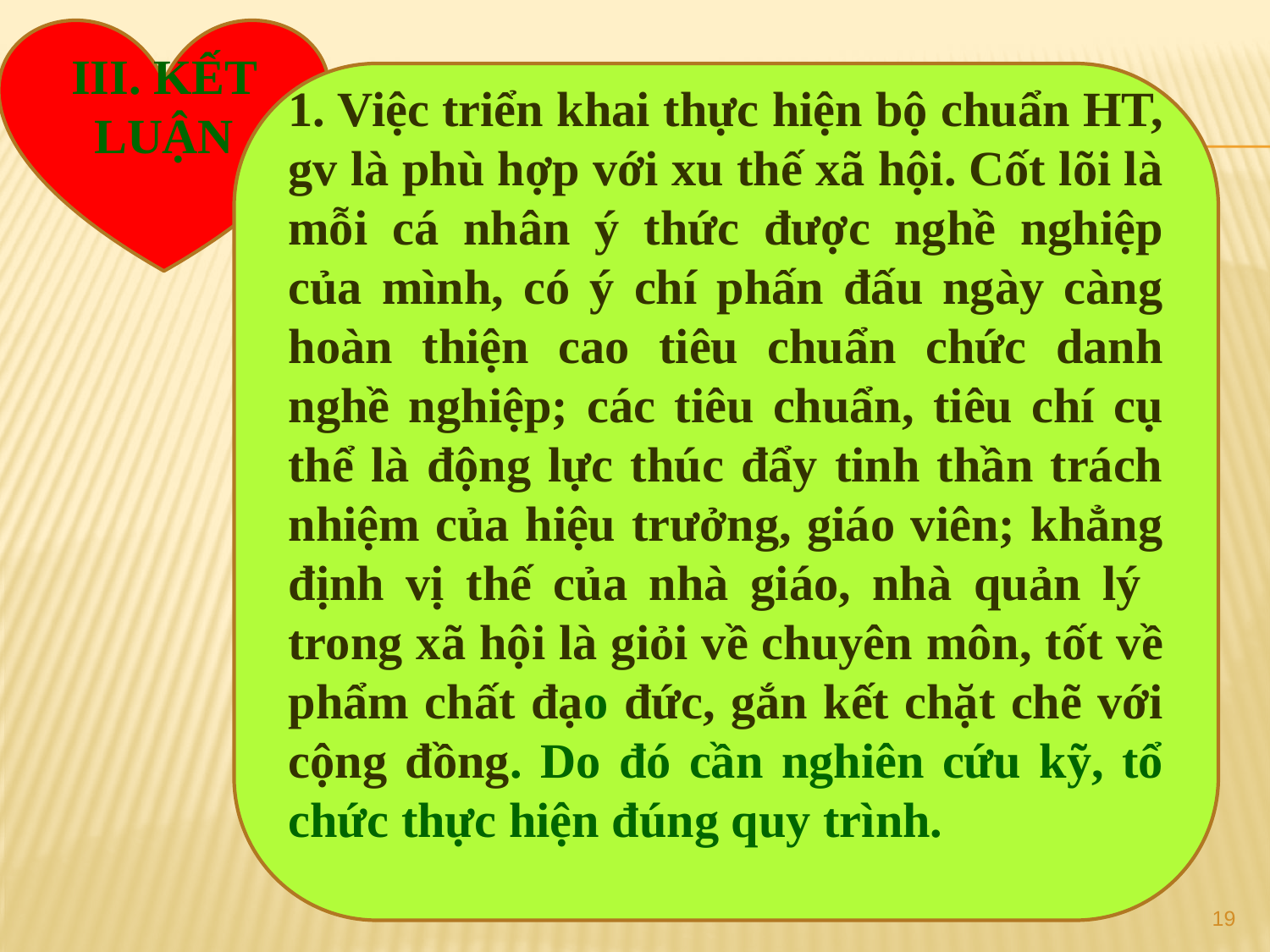

III. KẾT LUẬN

1. Việc triển khai thực hiện bộ chuẩn HT, gv là phù hợp với xu thế xã hội. Cốt lõi là mỗi cá nhân ý thức được nghề nghiệp của mình, có ý chí phấn đấu ngày càng hoàn thiện cao tiêu chuẩn chức danh nghề nghiệp; các tiêu chuẩn, tiêu chí cụ thể là động lực thúc đẩy tinh thần trách nhiệm của hiệu trưởng, giáo viên; khẳng định vị thế của nhà giáo, nhà quản lý  trong xã hội là giỏi về chuyên môn, tốt về phẩm chất đạo đức, gắn kết chặt chẽ với cộng đồng. Do đó cần nghiên cứu kỹ, tổ chức thực hiện đúng quy trình.

19